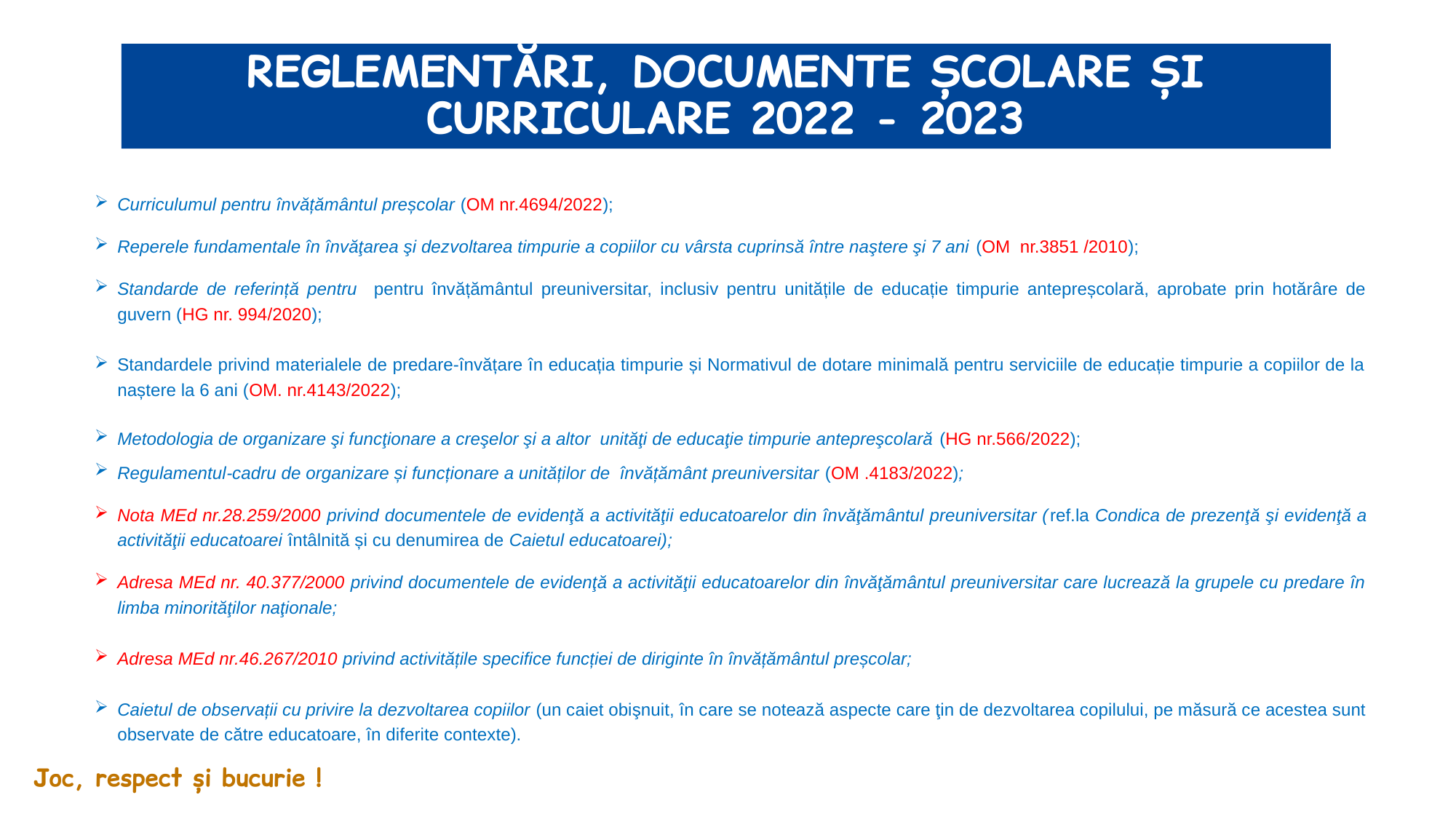

# REGLEMENTĂRI, DOCUMENTE ȘCOLARE ȘI CURRICULARE 2022 - 2023

Curriculumul pentru învățământul preșcolar (OM nr.4694/2022);

Reperele fundamentale în învăţarea şi dezvoltarea timpurie a copiilor cu vârsta cuprinsă între naştere şi 7 ani (OM  nr.3851 /2010);

Standarde de referință pentru  pentru învățământul preuniversitar, inclusiv pentru unitățile de educație timpurie antepreșcolară, aprobate prin hotărâre de guvern (HG nr. 994/2020);

Standardele privind materialele de predare-învățare în educația timpurie și Normativul de dotare minimală pentru serviciile de educație timpurie a copiilor de la naștere la 6 ani (OM. nr.4143/2022);

Metodologia de organizare şi funcţionare a creşelor şi a altor  unităţi de educaţie timpurie antepreşcolară (HG nr.566/2022);

Regulamentul-cadru de organizare și funcționare a unităților de  învățământ preuniversitar (OM .4183/2022);

Nota MEd nr.28.259/2000 privind documentele de evidenţă a activităţii educatoarelor din învăţământul preuniversitar (ref.la Condica de prezenţă şi evidenţă a activităţii educatoarei întâlnită și cu denumirea de Caietul educatoarei);

Adresa MEd nr. 40.377/2000 privind documentele de evidenţă a activităţii educatoarelor din învăţământul preuniversitar care lucrează la grupele cu predare în limba minorităţilor naţionale;

Adresa MEd nr.46.267/2010 privind activitățile specifice funcției de diriginte în învățământul preșcolar;

Caietul de observații cu privire la dezvoltarea copiilor (un caiet obişnuit, în care se notează aspecte care ţin de dezvoltarea copilului, pe măsură ce acestea sunt observate de către educatoare, în diferite contexte).

Joc, respect și bucurie !